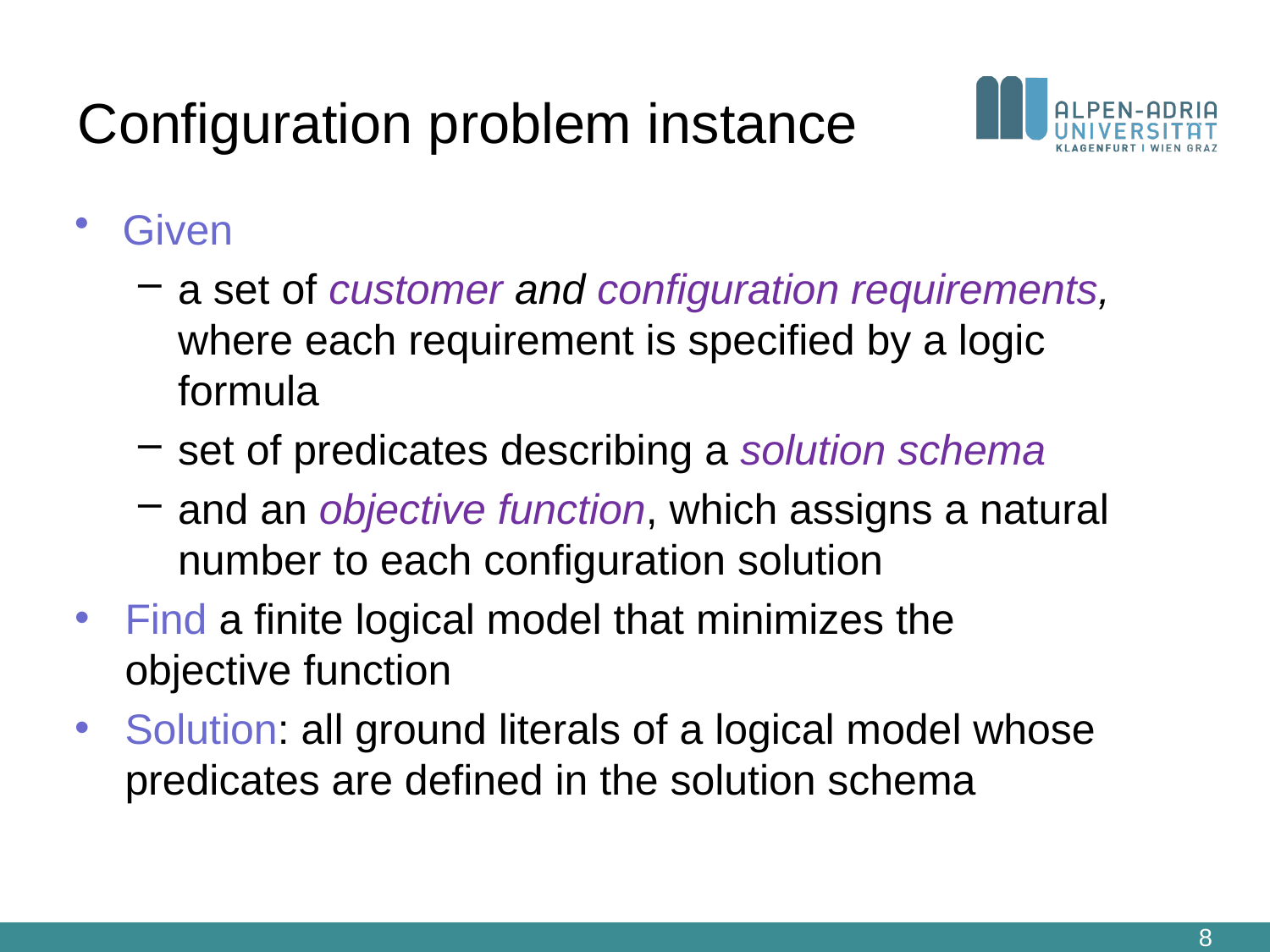

# Configuration problem instance
Given
a set of customer and configuration requirements, where each requirement is specified by a logic formula
set of predicates describing a solution schema
and an objective function, which assigns a natural number to each configuration solution
Find a finite logical model that minimizes the objective function
Solution: all ground literals of a logical model whose predicates are defined in the solution schema
8